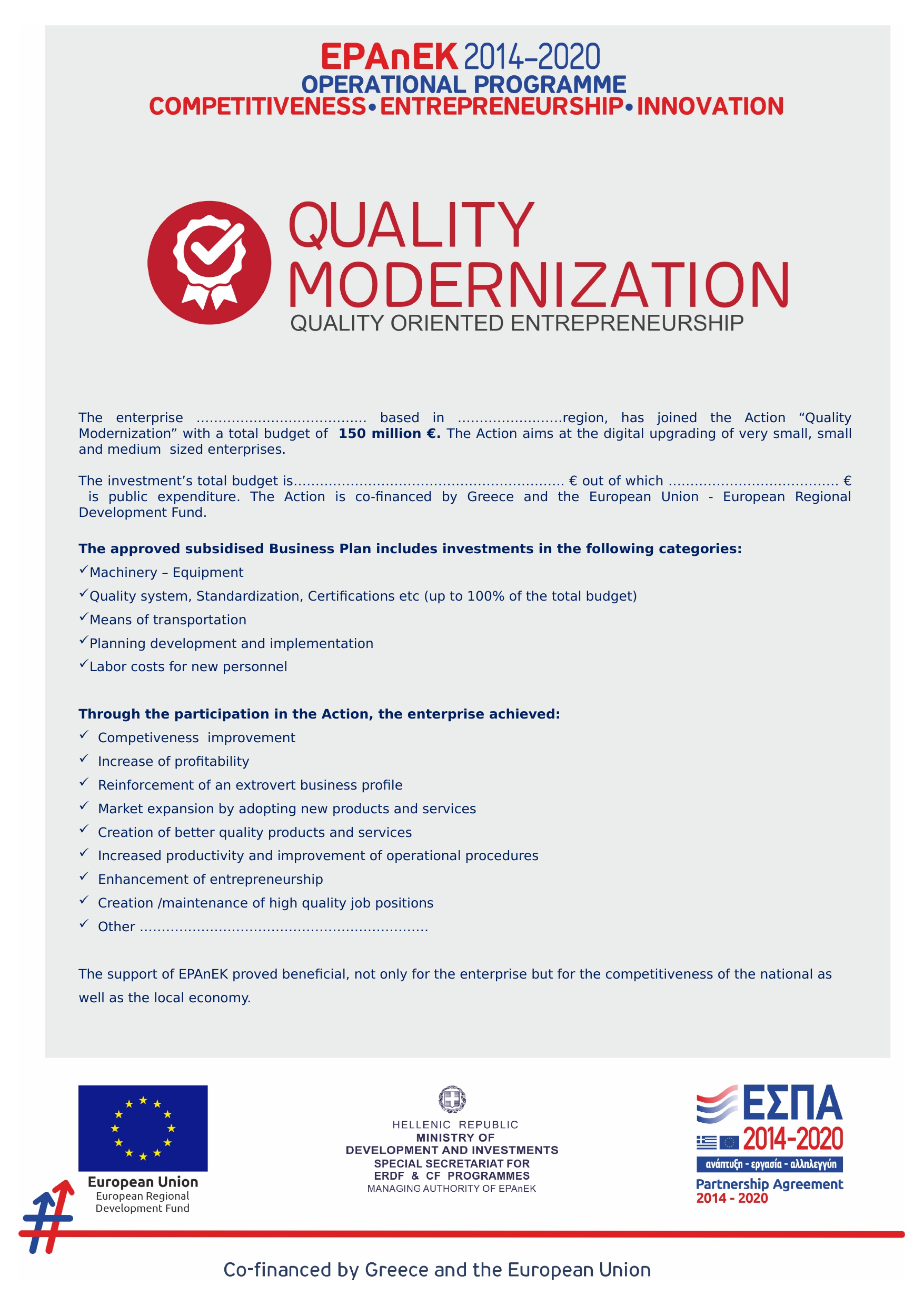

The enterprise ………………………………… based in ……………………region, has joined the Action “Quality Modernization” with a total budget of  150 million €. The Action aims at the digital upgrading of very small, small and medium  sized enterprises.

The investment’s total budget is…………………………………………………….. € out of which ………………………………… €  is public expenditure. The Action is co-financed by Greece and the European Union - European Regional Development Fund.
The approved subsidised Business Plan includes investments in the following categories:
Machinery – Equipment
Quality system, Standardization, Certifications etc (up to 100% of the total budget)
Means of transportation
Planning development and implementation
Labor costs for new personnel

Through the participation in the Action, the enterprise achieved:
  Competiveness  improvement
  Increase of profitability
  Reinforcement of an extrovert business profile
  Market expansion by adopting new products and services
  Creation of better quality products and services
  Increased productivity and improvement of operational procedures
  Enhancement of entrepreneurship
  Creation /maintenance of high quality job positions
  Other …………………………………………………………

The support of EPAnEK proved beneficial, not only for the enterprise but for the competitiveness of the national as well as the local economy.